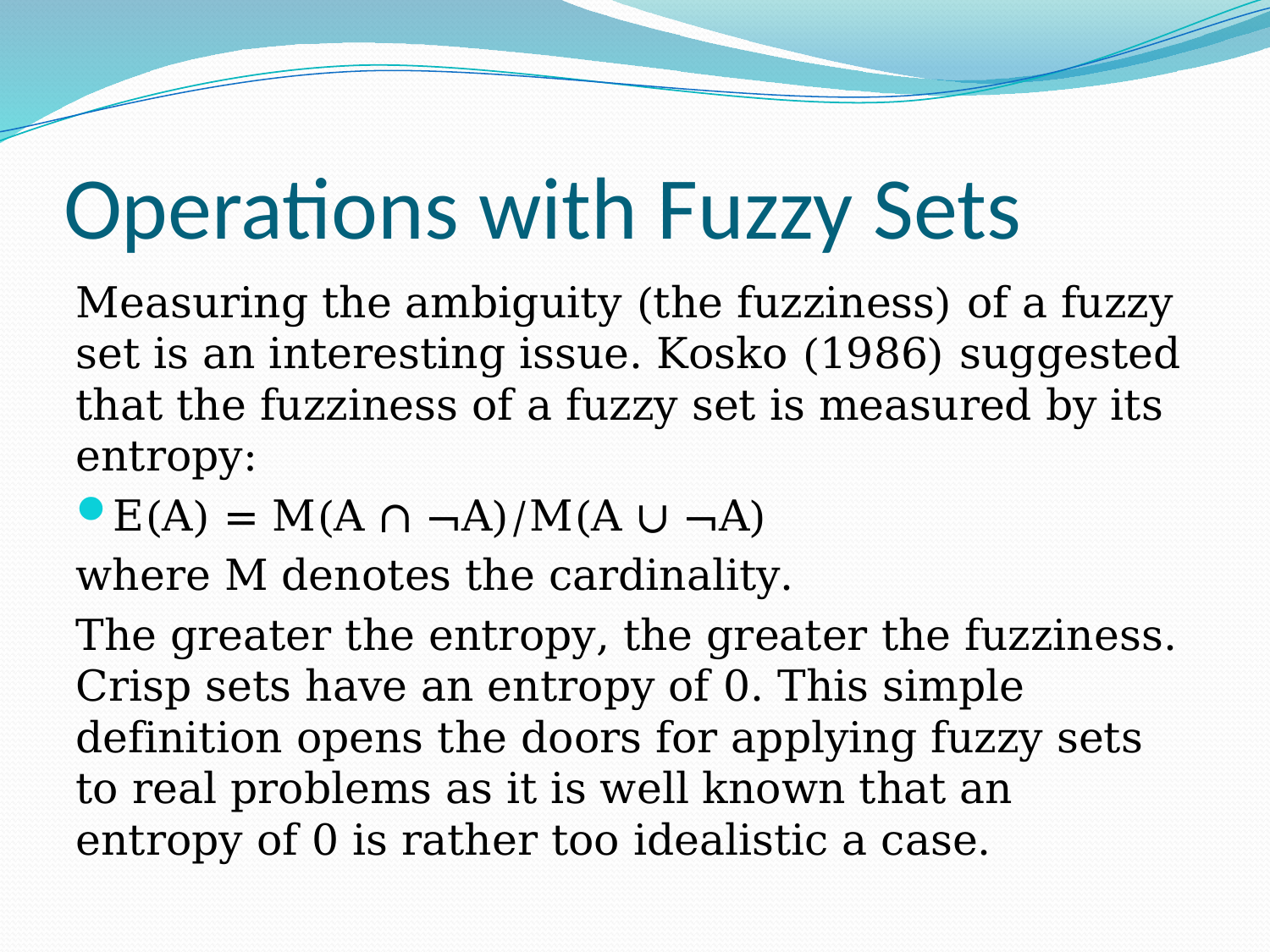

# Operations with Fuzzy Sets
Measuring the ambiguity (the fuzziness) of a fuzzy set is an interesting issue. Kosko (1986) suggested that the fuzziness of a fuzzy set is measured by its entropy:
E(A) = M(A ∩ ¬A)/M(A ∪ ¬A)
where M denotes the cardinality.
The greater the entropy, the greater the fuzziness. Crisp sets have an entropy of 0. This simple definition opens the doors for applying fuzzy sets to real problems as it is well known that an entropy of 0 is rather too idealistic a case.